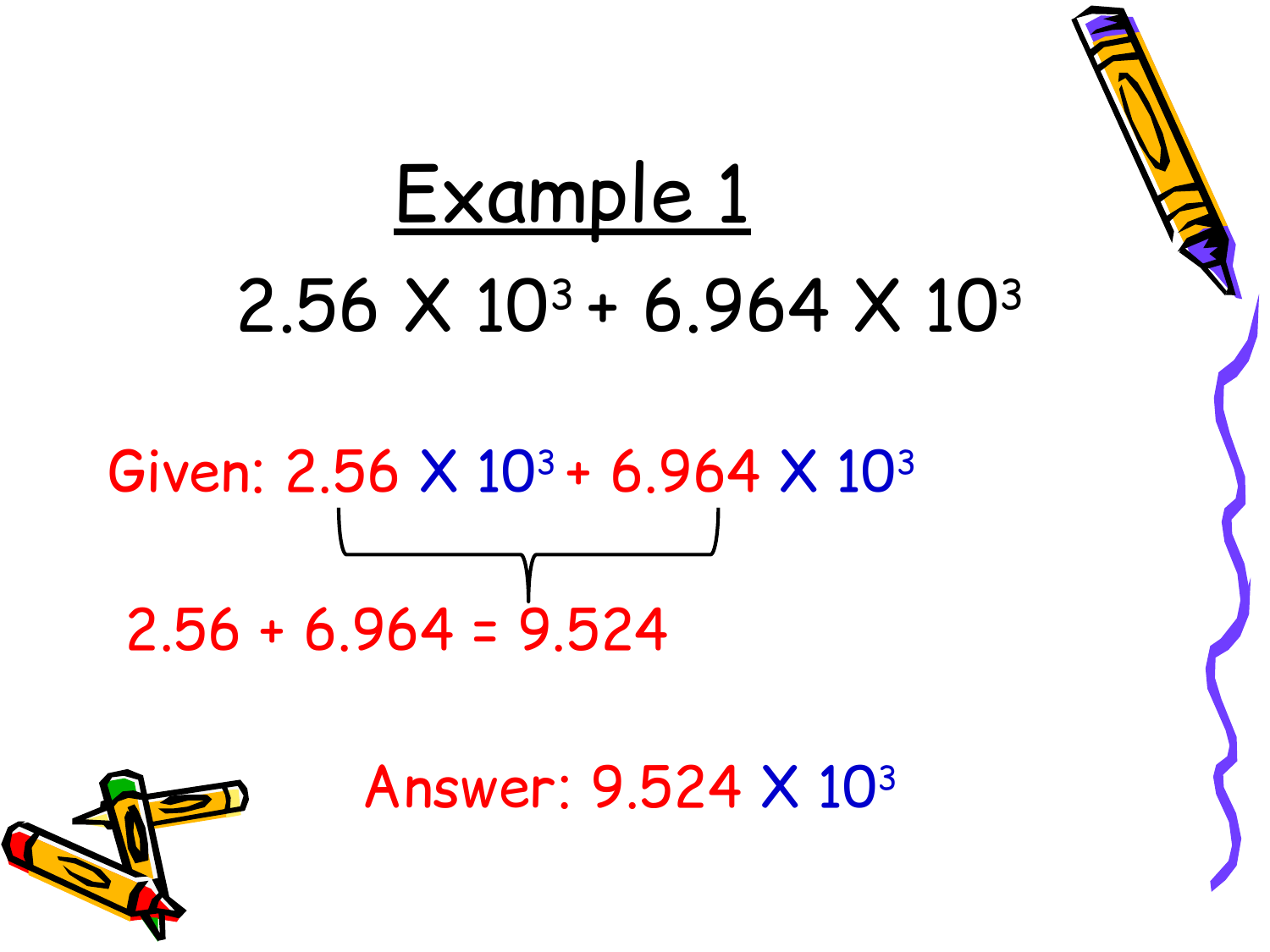

# Example 1
2.56 X 103 + 6.964 X 103

Given: 2.56 X 103 + 6.964 X 103

 2.56 + 6.964 = 9.524

		Answer: 9.524 X 103